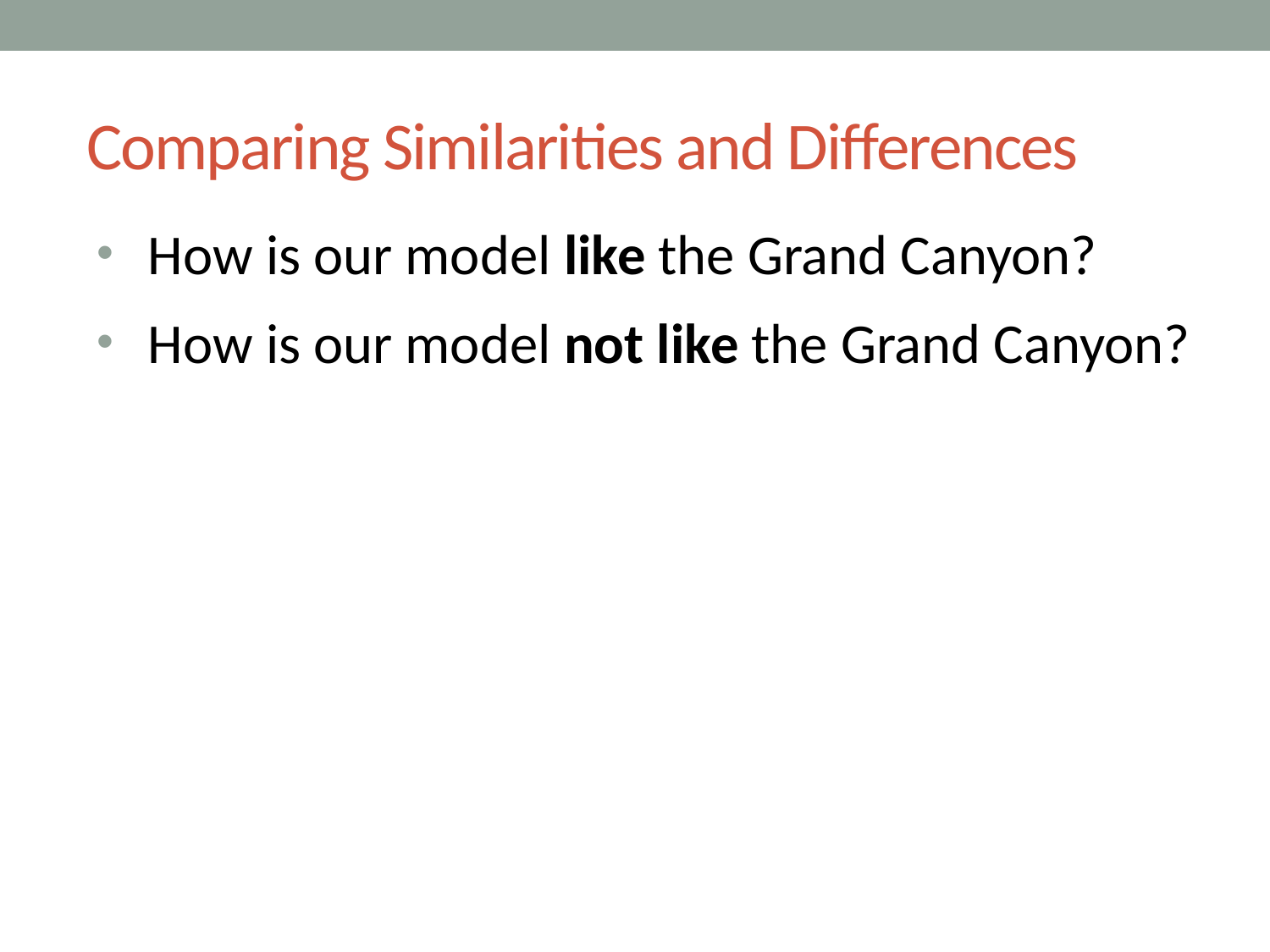

# Comparing Similarities and Differences
How is our model like the Grand Canyon?
How is our model not like the Grand Canyon?